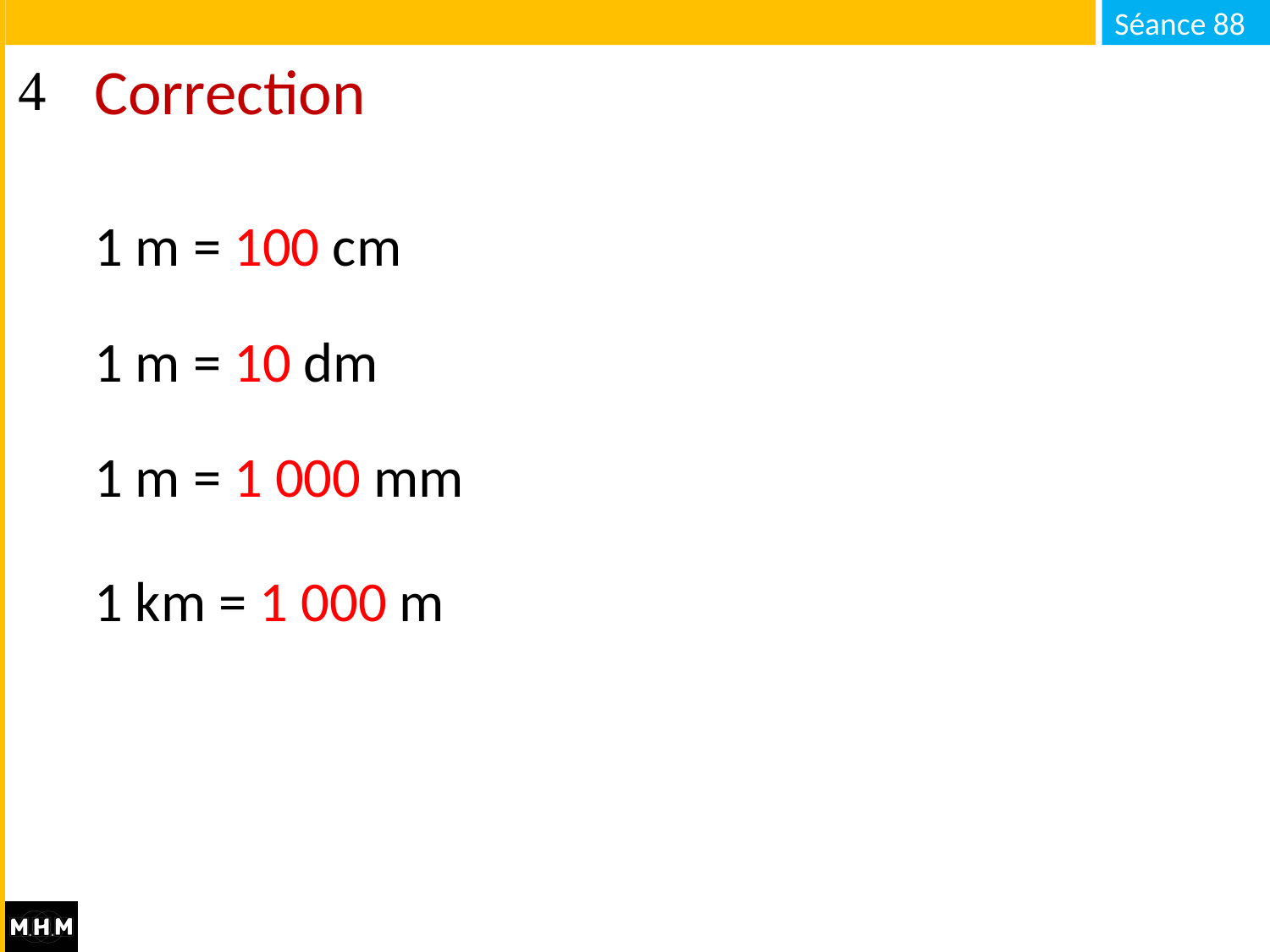

# Correction
1 m = 100 cm
1 m = 10 dm
1 m = 1 000 mm
1 km = 1 000 m